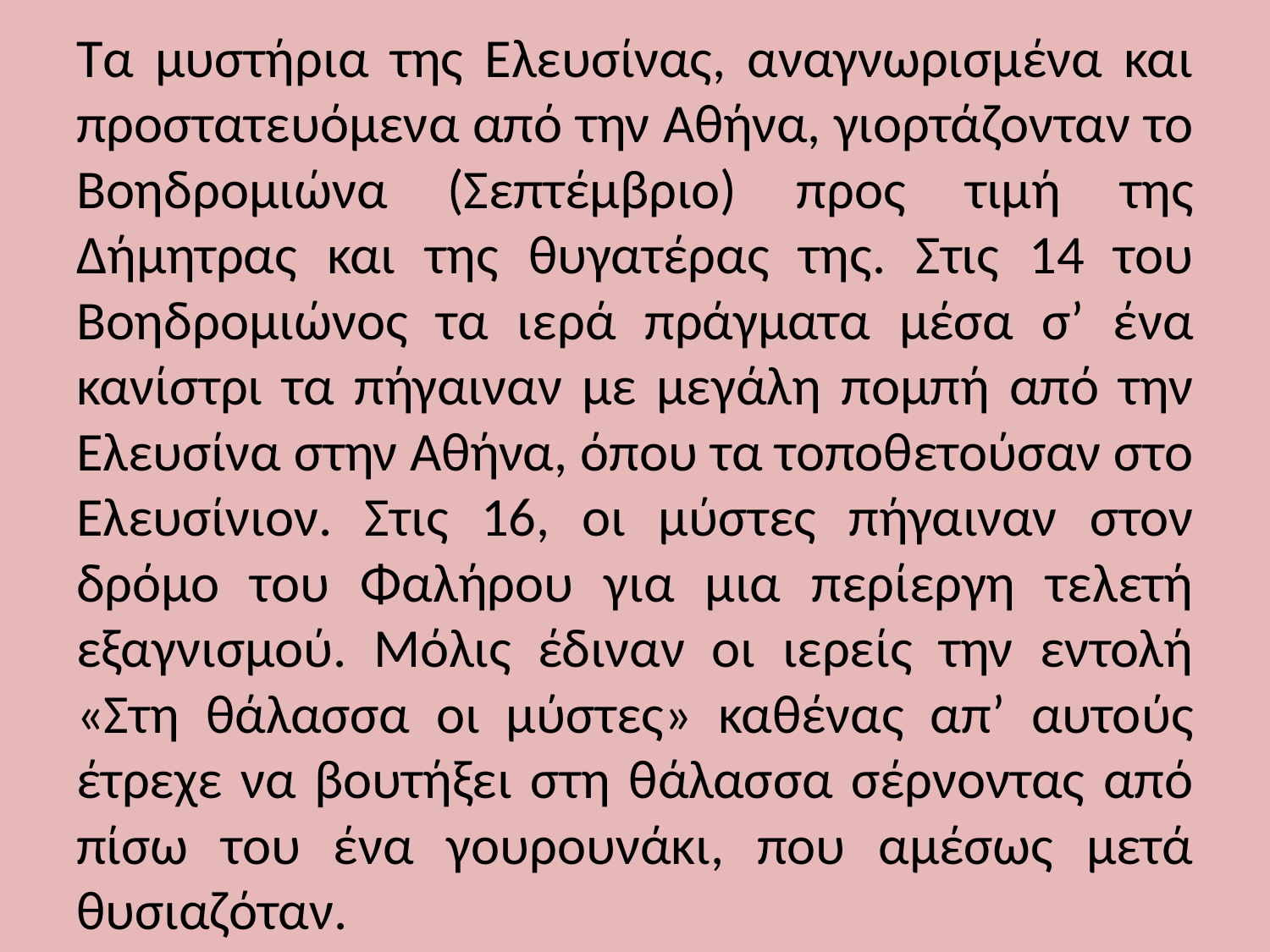

#
Τα μυστήρια της Ελευσίνας, αναγνωρισμένα και προστατευόμενα από την Αθήνα, γιορτάζονταν το Βοηδρομιώνα (Σεπτέμβριο) προς τιμή της Δήμητρας και της θυγατέρας της. Στις 14 του Βοηδρομιώνος τα ιερά πράγματα μέσα σ’ ένα κανίστρι τα πήγαιναν με μεγάλη πομπή από την Ελευσίνα στην Αθήνα, όπου τα τοποθετούσαν στο Ελευσίνιον. Στις 16, οι μύστες πήγαιναν στον δρόμο του Φαλήρου για μια περίεργη τελετή εξαγνισμού. Μόλις έδιναν οι ιερείς την εντολή «Στη θάλασσα οι μύστες» καθένας απ’ αυτούς έτρεχε να βουτήξει στη θάλασσα σέρνοντας από πίσω του ένα γουρουνάκι, που αμέσως μετά θυσιαζόταν.